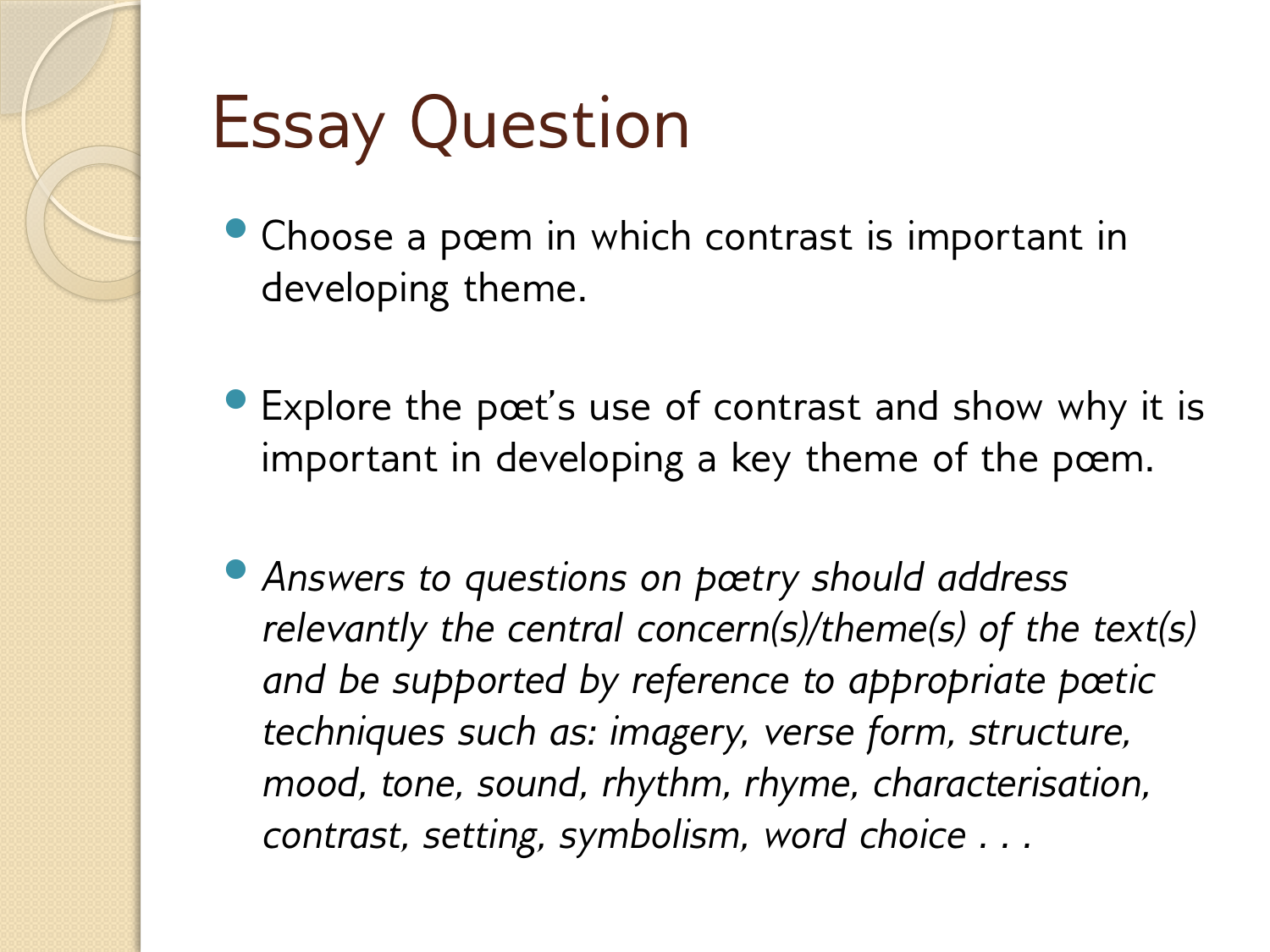

# Essay Question
Choose a poem in which contrast is important in developing theme.

Explore the poet’s use of contrast and show why it is important in developing a key theme of the poem.

Answers to questions on poetry should address relevantly the central concern(s)/theme(s) of the text(s) and be supported by reference to appropriate poetic techniques such as: imagery, verse form, structure, mood, tone, sound, rhythm, rhyme, characterisation, contrast, setting, symbolism, word choice . . .